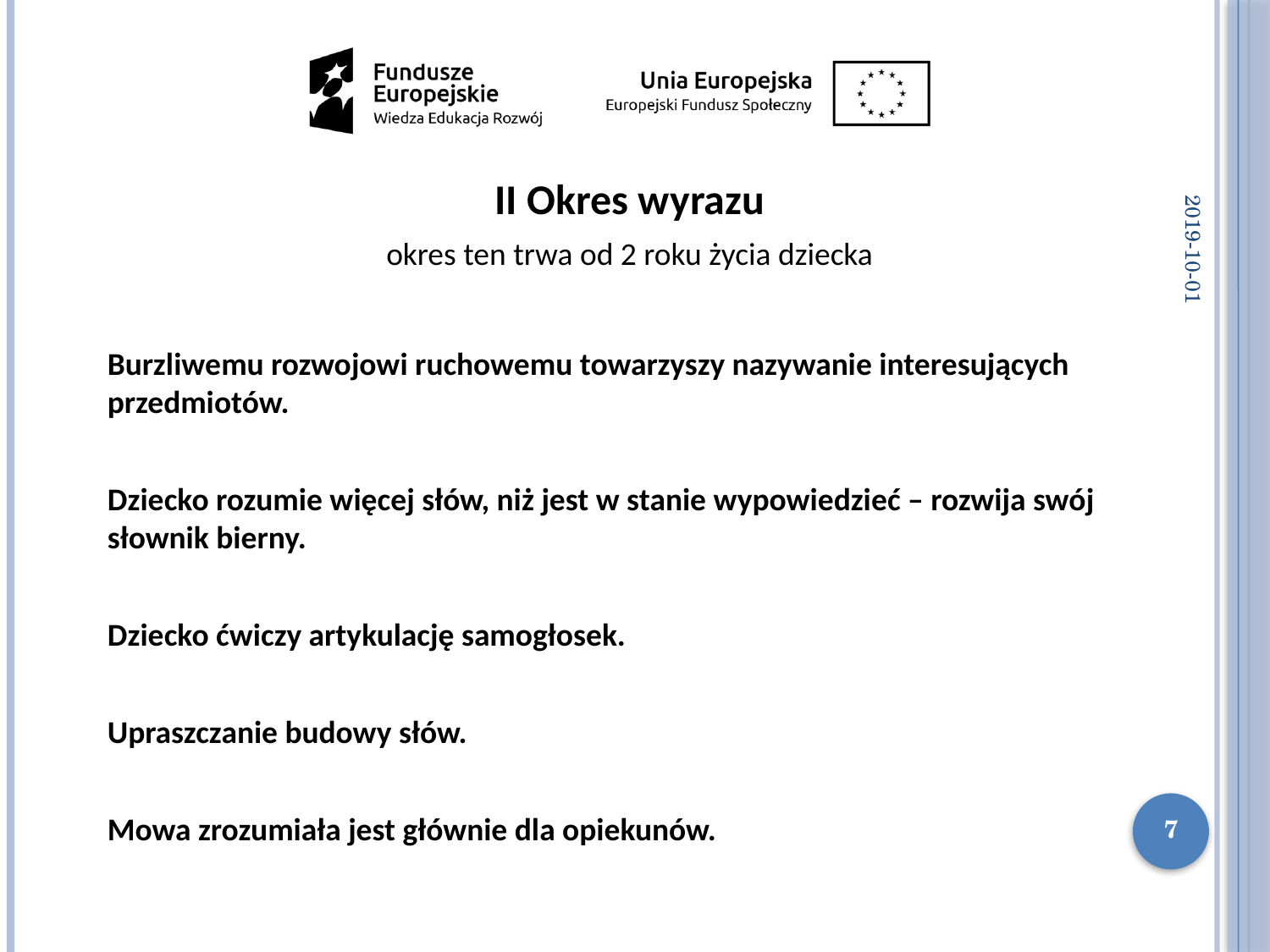

2019-10-01
II Okres wyrazu
okres ten trwa od 2 roku życia dziecka

Burzliwemu rozwojowi ruchowemu towarzyszy nazywanie interesujących przedmiotów.

Dziecko rozumie więcej słów, niż jest w stanie wypowiedzieć – rozwija swój słownik bierny.

Dziecko ćwiczy artykulację samogłosek.

Upraszczanie budowy słów.

Mowa zrozumiała jest głównie dla opiekunów.

7